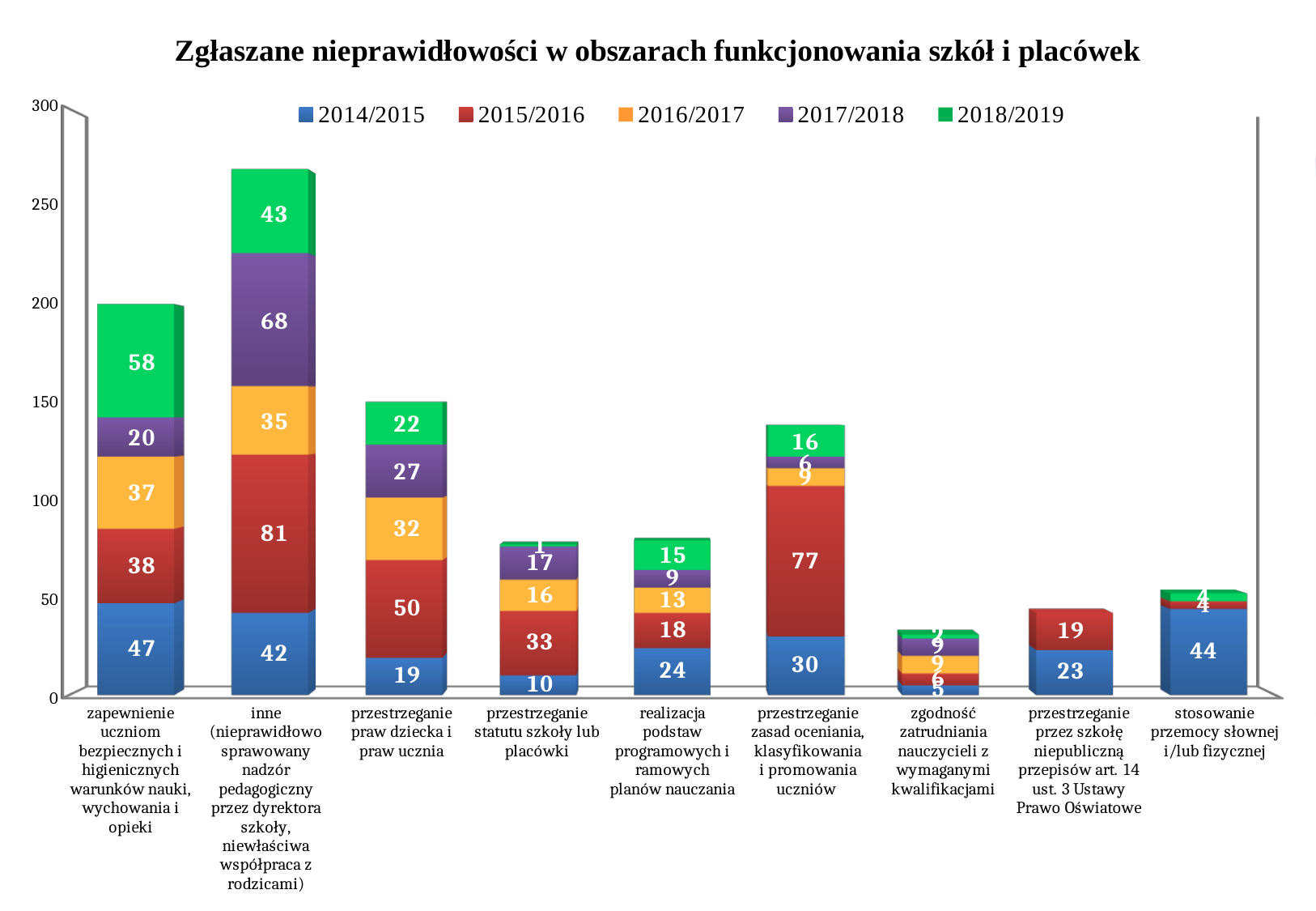

[unsupported chart]

# Wnioski wynikające ze sprawowanego nadzoru pedagogicznego ustalone w wyniku przeprowadzonych kontroli w trybie działań doraźnych i innych kontroli wynikających z odrębnych przepisów

27